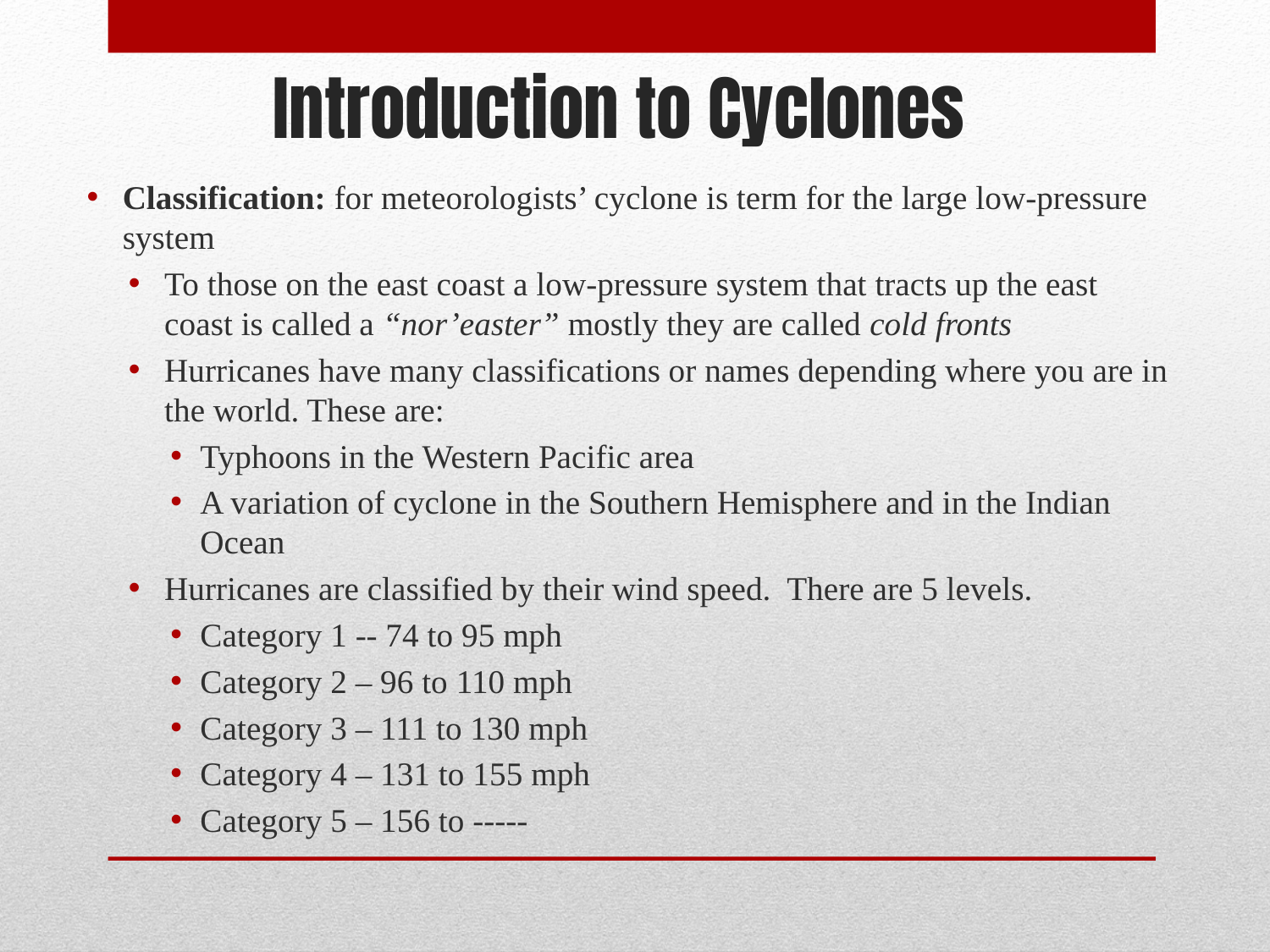

Introduction to Cyclones
Classification: for meteorologists’ cyclone is term for the large low-pressure system
To those on the east coast a low-pressure system that tracts up the east coast is called a “nor’easter” mostly they are called cold fronts
Hurricanes have many classifications or names depending where you are in the world. These are:
Typhoons in the Western Pacific area
A variation of cyclone in the Southern Hemisphere and in the Indian Ocean
Hurricanes are classified by their wind speed.  There are 5 levels.
Category 1 -- 74 to 95 mph
Category 2 – 96 to 110 mph
Category 3 – 111 to 130 mph
Category 4 – 131 to 155 mph
Category 5 – 156 to -----